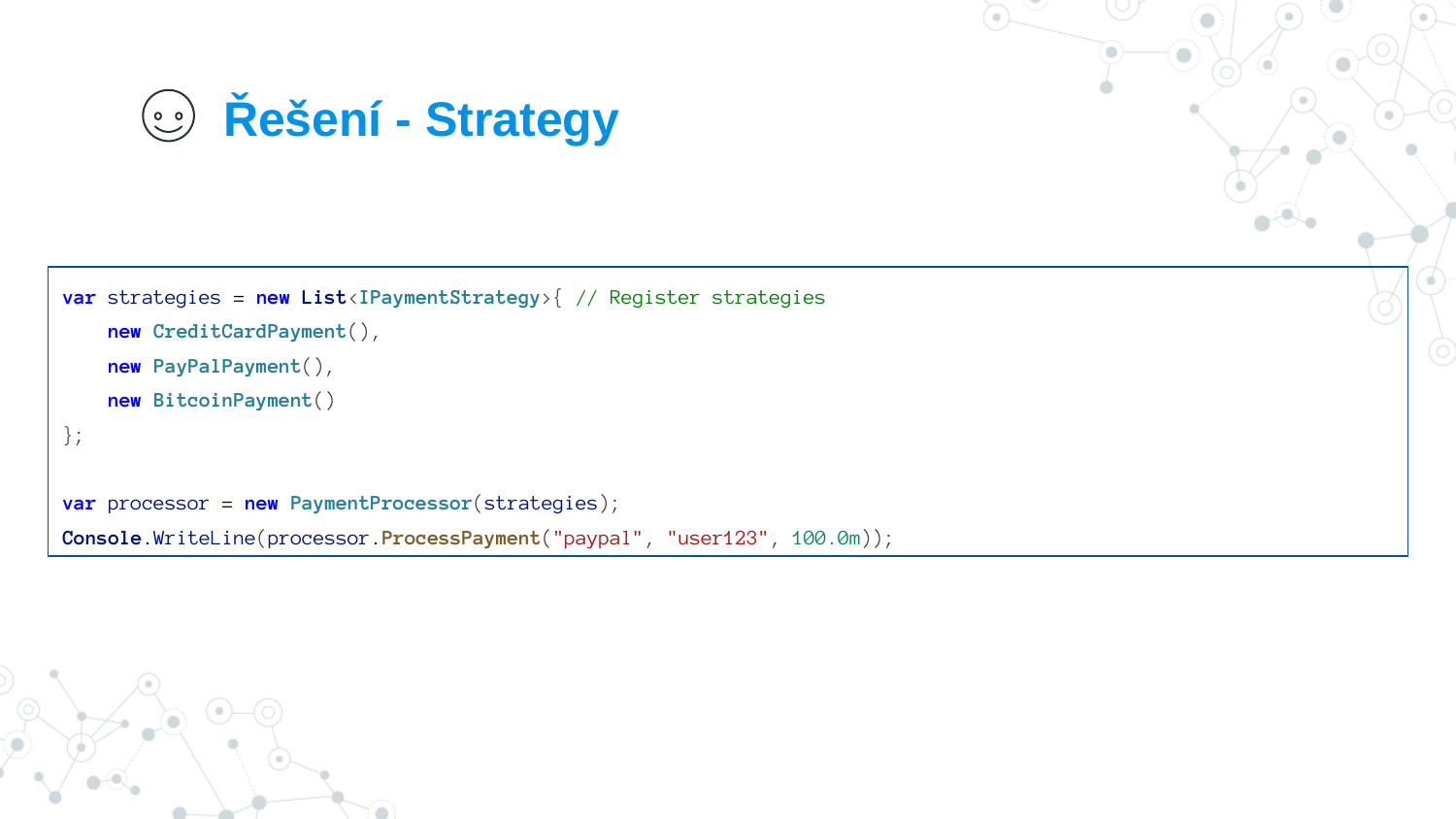

# Řešení - Strategy

var strategies = new List<IPaymentStrategy>{ // Register strategies
    new CreditCardPayment(),
    new PayPalPayment(),
    new BitcoinPayment()
};

var processor = new PaymentProcessor(strategies);
Console.WriteLine(processor.ProcessPayment("paypal", "user123", 100.0m));